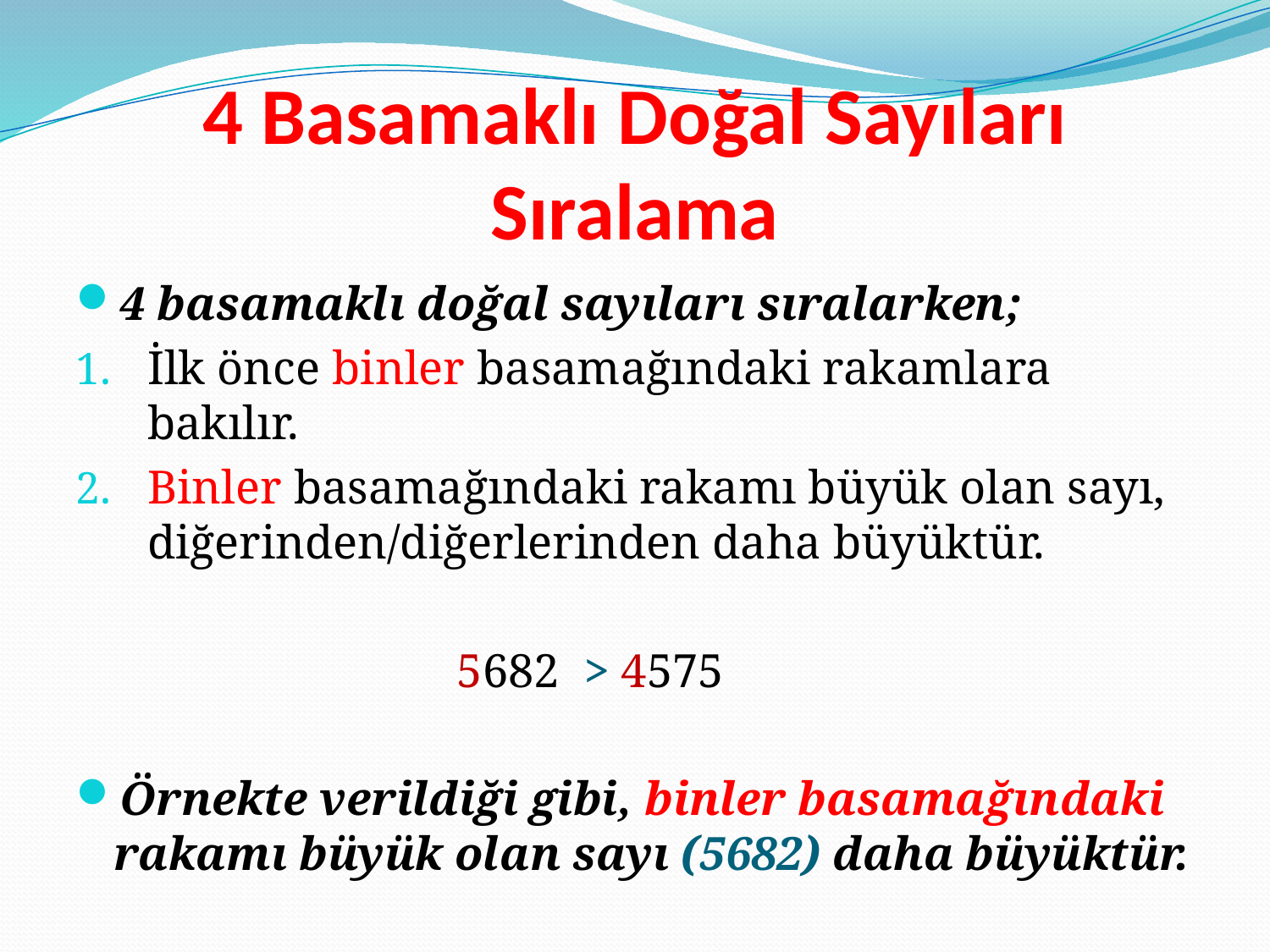

# 4 Basamaklı Doğal Sayıları Sıralama
4 basamaklı doğal sayıları sıralarken;
İlk önce binler basamağındaki rakamlara bakılır.
Binler basamağındaki rakamı büyük olan sayı, diğerinden/diğerlerinden daha büyüktür.

			5682	> 4575

Örnekte verildiği gibi, binler basamağındaki rakamı büyük olan sayı (5682) daha büyüktür.